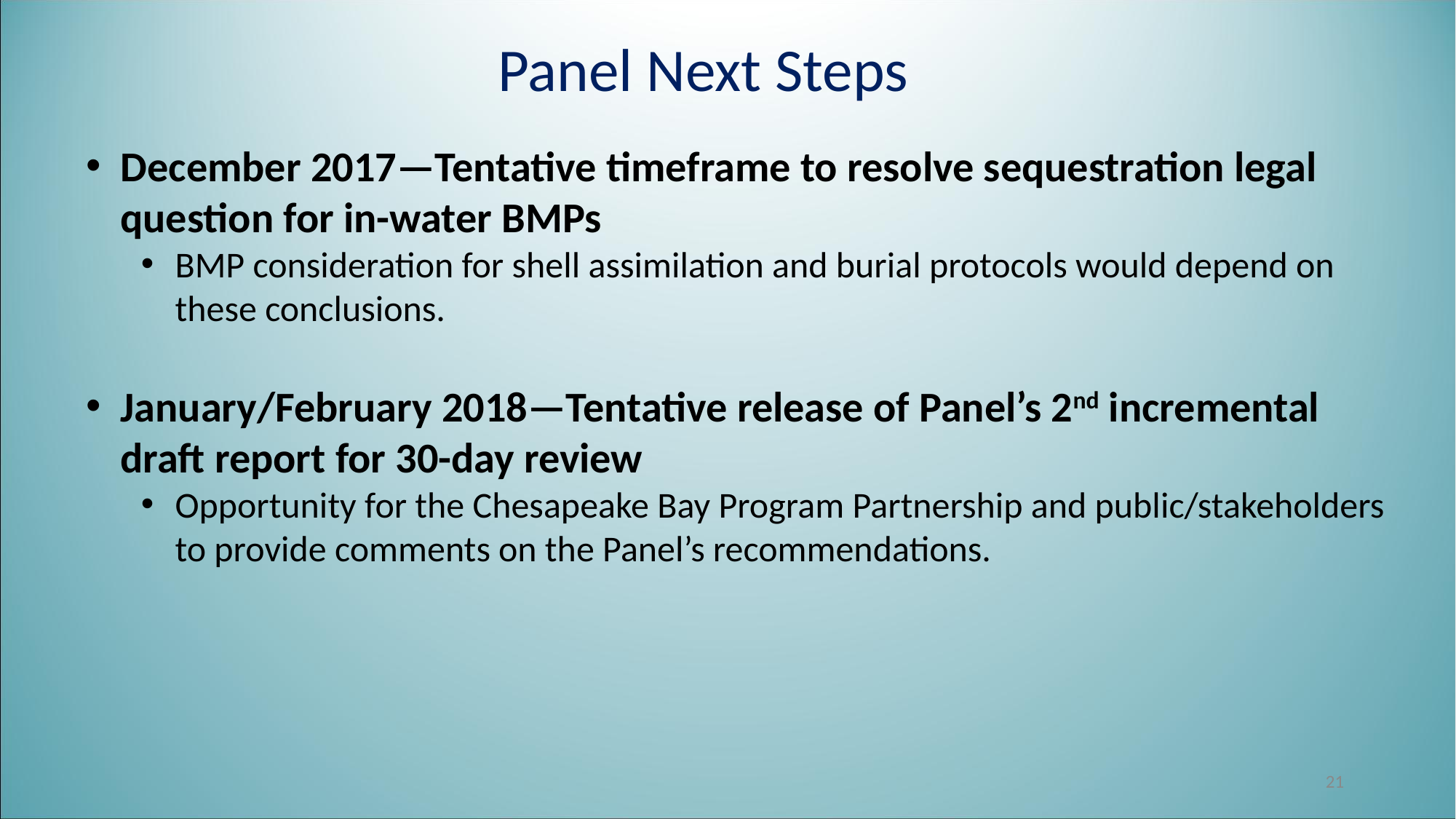

Panel Next Steps

December 2017—Tentative timeframe to resolve sequestration legal question for in-water BMPs
BMP consideration for shell assimilation and burial protocols would depend on these conclusions.

January/February 2018—Tentative release of Panel’s 2nd incremental draft report for 30-day review
Opportunity for the Chesapeake Bay Program Partnership and public/stakeholders to provide comments on the Panel’s recommendations.

21